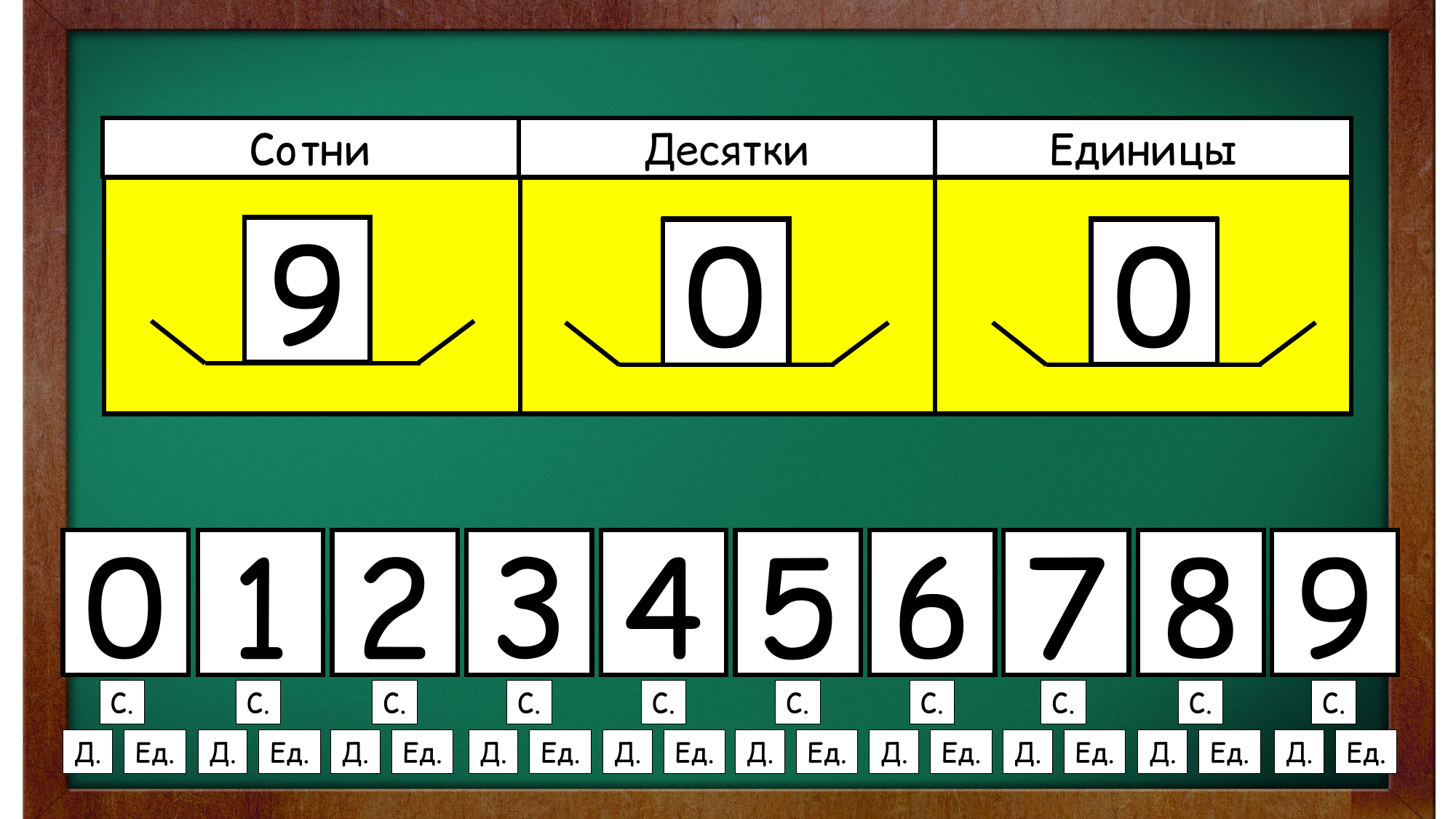

Сотни
Десятки
Единицы

9
5
7
8
3
2
1
0
6
4
6
3
9
6
5
2
2
7
0
9
8
8
7
5
4
4
3
1
0
1
0
8
9
6
7
1
2
3
4
5
С.
С.
С.
С.
С.
С.
С.
С.
С.
С.
Д.
Ед.
Д.
Ед.
Д.
Ед.
Д.
Ед.
Д.
Ед.
Д.
Ед.
Д.
Ед.
Д.
Ед.
Д.
Ед.
Д.
Ед.